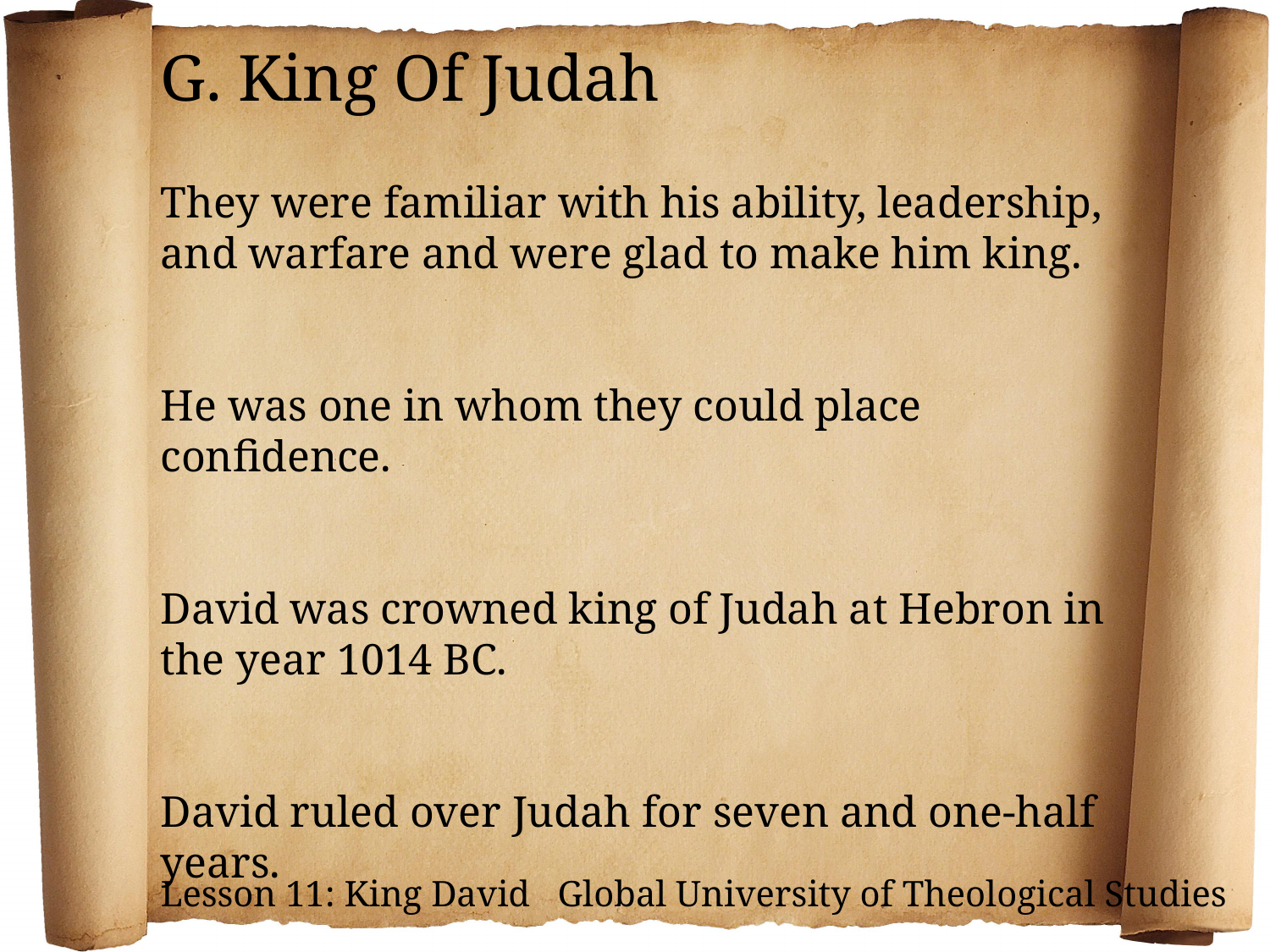

G. King Of Judah
They were familiar with his ability, leadership, and warfare and were glad to make him king.

He was one in whom they could place confidence.

David was crowned king of Judah at Hebron in the year 1014 BC.

David ruled over Judah for seven and one-half years.
Lesson 11: King David   Global University of Theological Studies